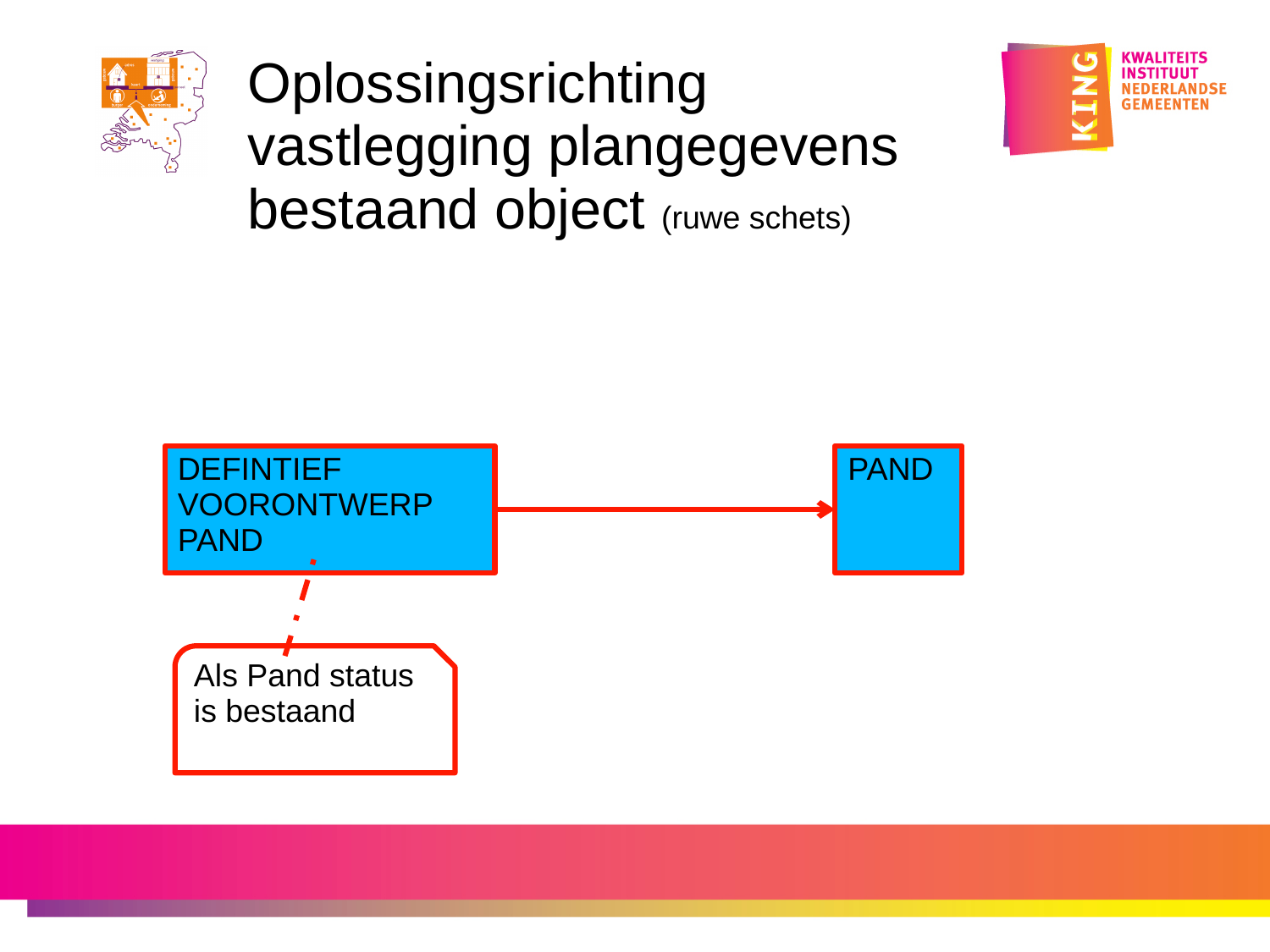

Oplossingsrichting
vastlegging plangegevens
bestaand object (ruwe schets)
DEFINTIEF VOORONTWERP PAND
PAND
Als Pand status is bestaand